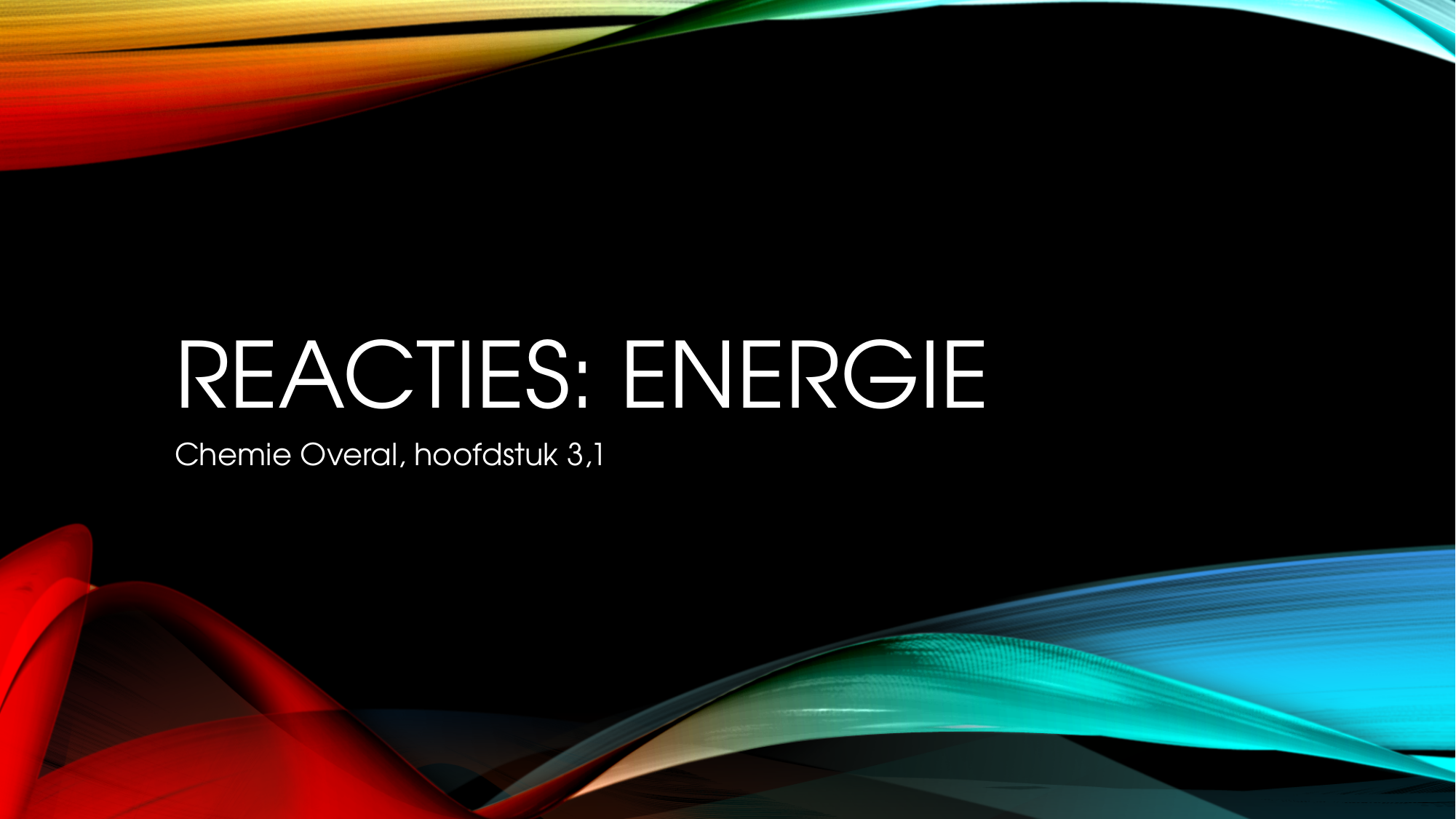

# Reacties: Energie
Chemie Overal, hoofdstuk 3,1